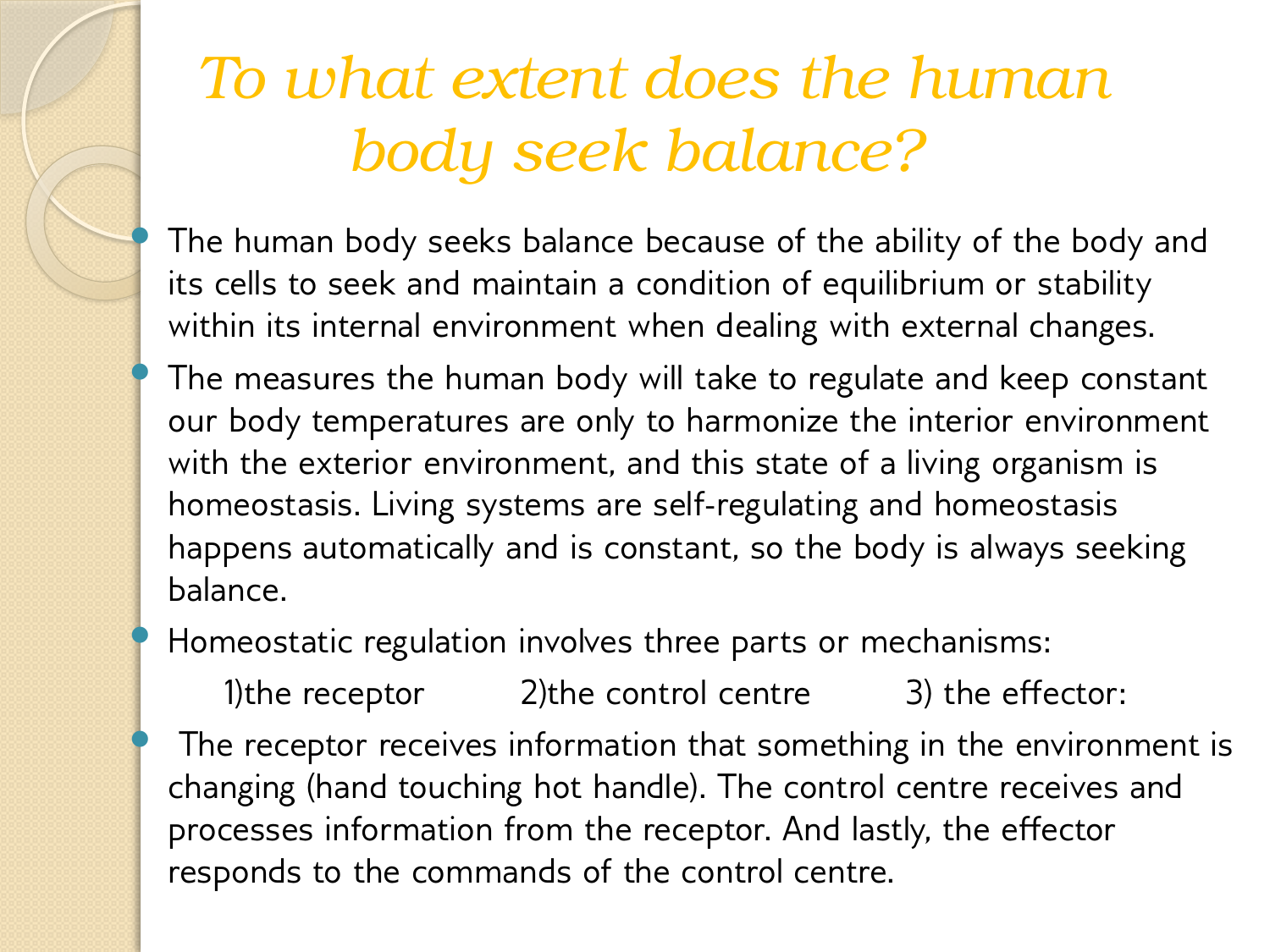

# To what extent does the human  body seek balance?
The human body seeks balance because of the ability of the body and its cells to seek and maintain a condition of equilibrium or stability within its internal environment when dealing with external changes.
The measures the human body will take to regulate and keep constant our body temperatures are only to harmonize the interior environment with the exterior environment, and this state of a living organism is homeostasis. Living systems are self-regulating and homeostasis happens automatically and is constant, so the body is always seeking balance.
Homeostatic regulation involves three parts or mechanisms:
         1)the receptor         2)the control centre         3) the effector:
 The receptor receives information that something in the environment is changing (hand touching hot handle). The control centre receives and processes information from the receptor. And lastly, the effector responds to the commands of the control centre.